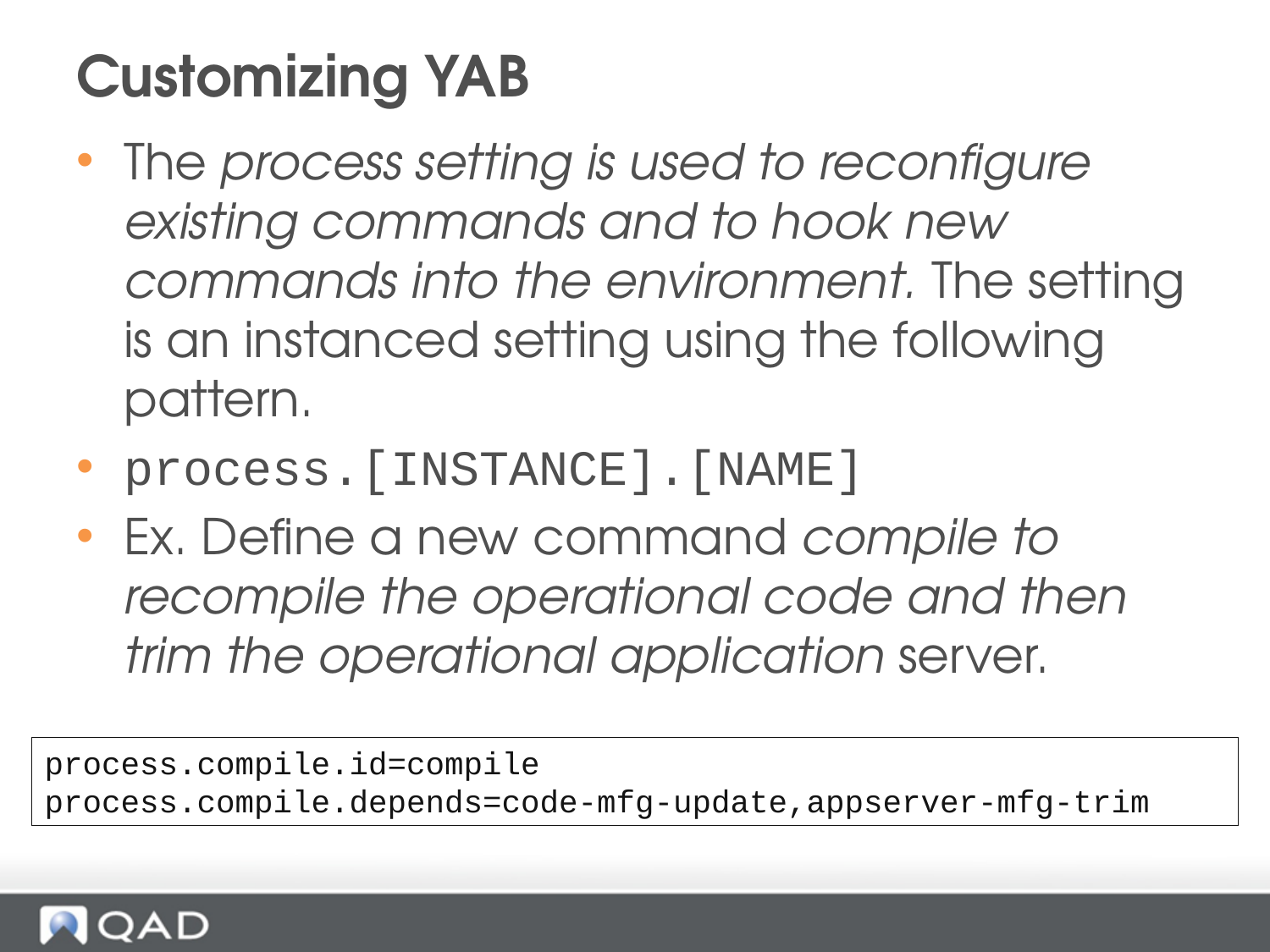

# Customizing YAB
The process setting is used to reconfigure existing commands and to hook new commands into the environment. The setting is an instanced setting using the following pattern.
process.[INSTANCE].[NAME]
Ex. Define a new command compile to recompile the operational code and then trim the operational application server.
process.compile.id=compile
process.compile.depends=code-mfg-update,appserver-mfg-trim